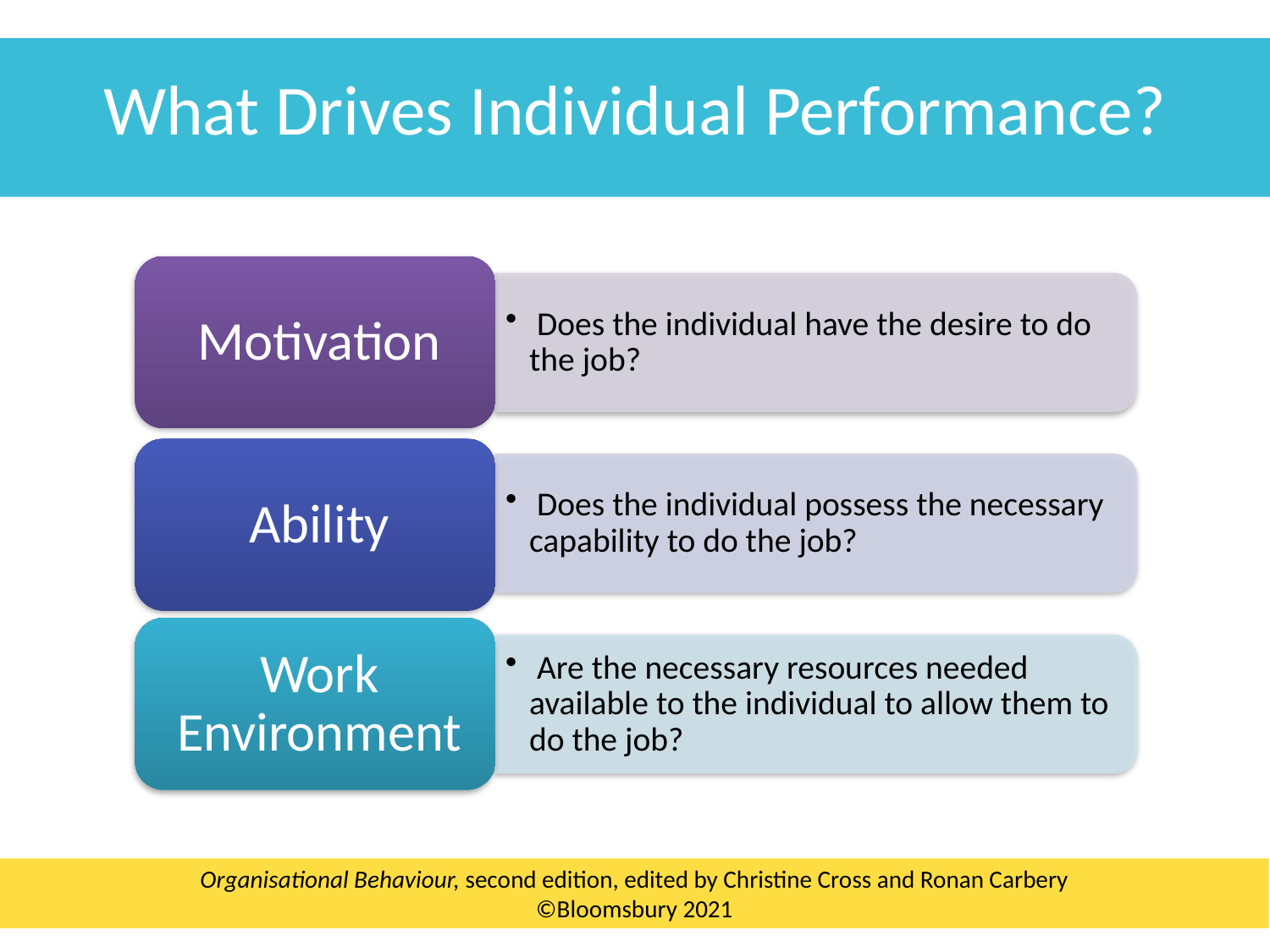

What Drives Individual Performance?
 Does the individual have the desire to do the job?
Motivation
 Does the individual possess the necessary capability to do the job?
Ability
 Are the necessary resources needed available to the individual to allow them to do the job?
Work Environment